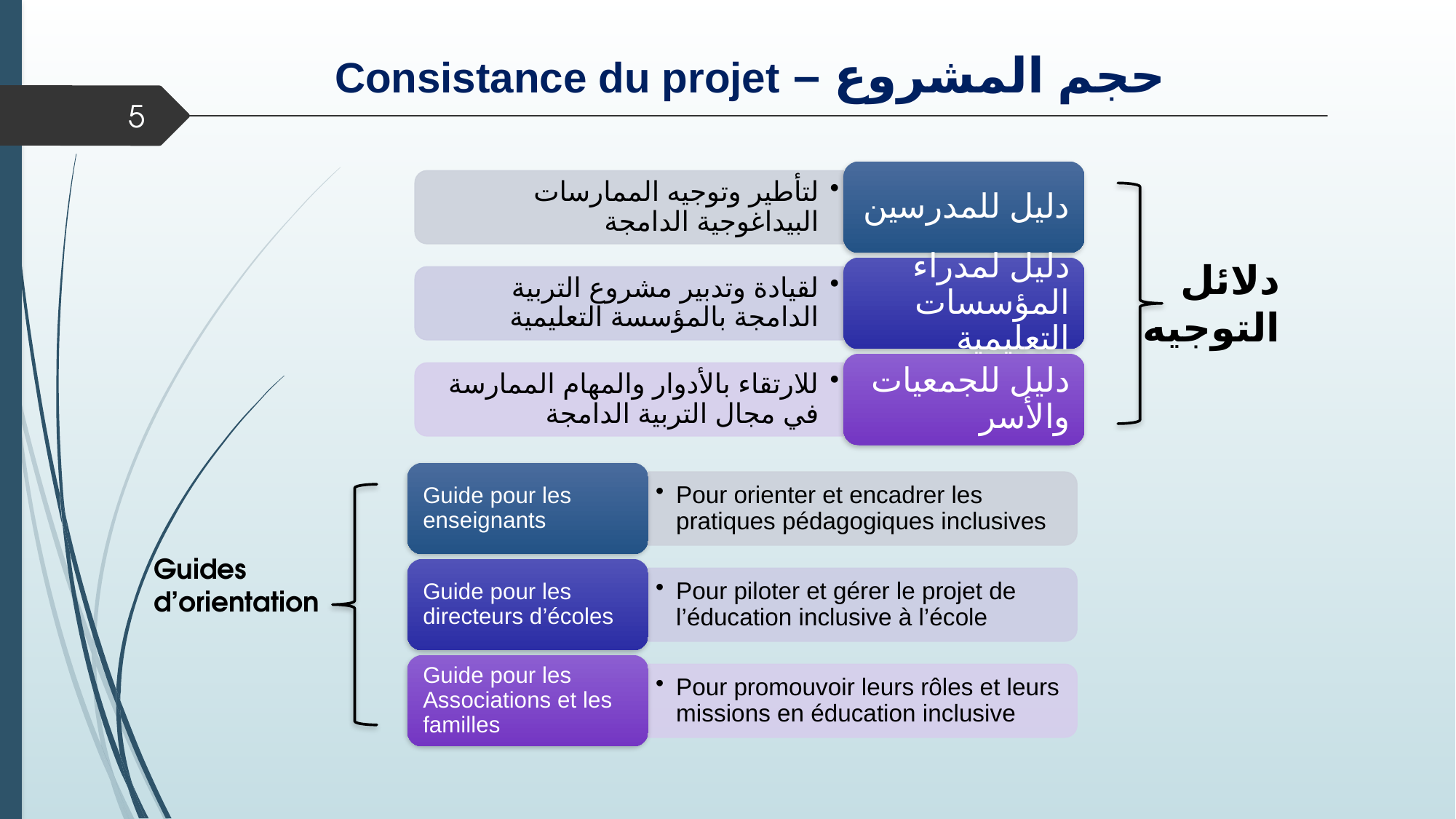

# حجم المشروع – Consistance du projet
5
لتأطير وتوجيه الممارسات البيداغوجية الدامجة
دليل للمدرسين
لقيادة وتدبير مشروع التربية الدامجة بالمؤسسة التعليمية
دليل لمدراء المؤسسات التعليمية
للارتقاء بالأدوار والمهام الممارسة في مجال التربية الدامجة
دليل للجمعيات والأسر

دلائل التوجيه
Pour orienter et encadrer les pratiques pédagogiques inclusives
Guide pour les enseignants
Pour piloter et gérer le projet de l’éducation inclusive à l’école
Guide pour les directeurs d’écoles
Pour promouvoir leurs rôles et leurs missions en éducation inclusive
Guide pour les Associations et les familles

Guides d’orientation